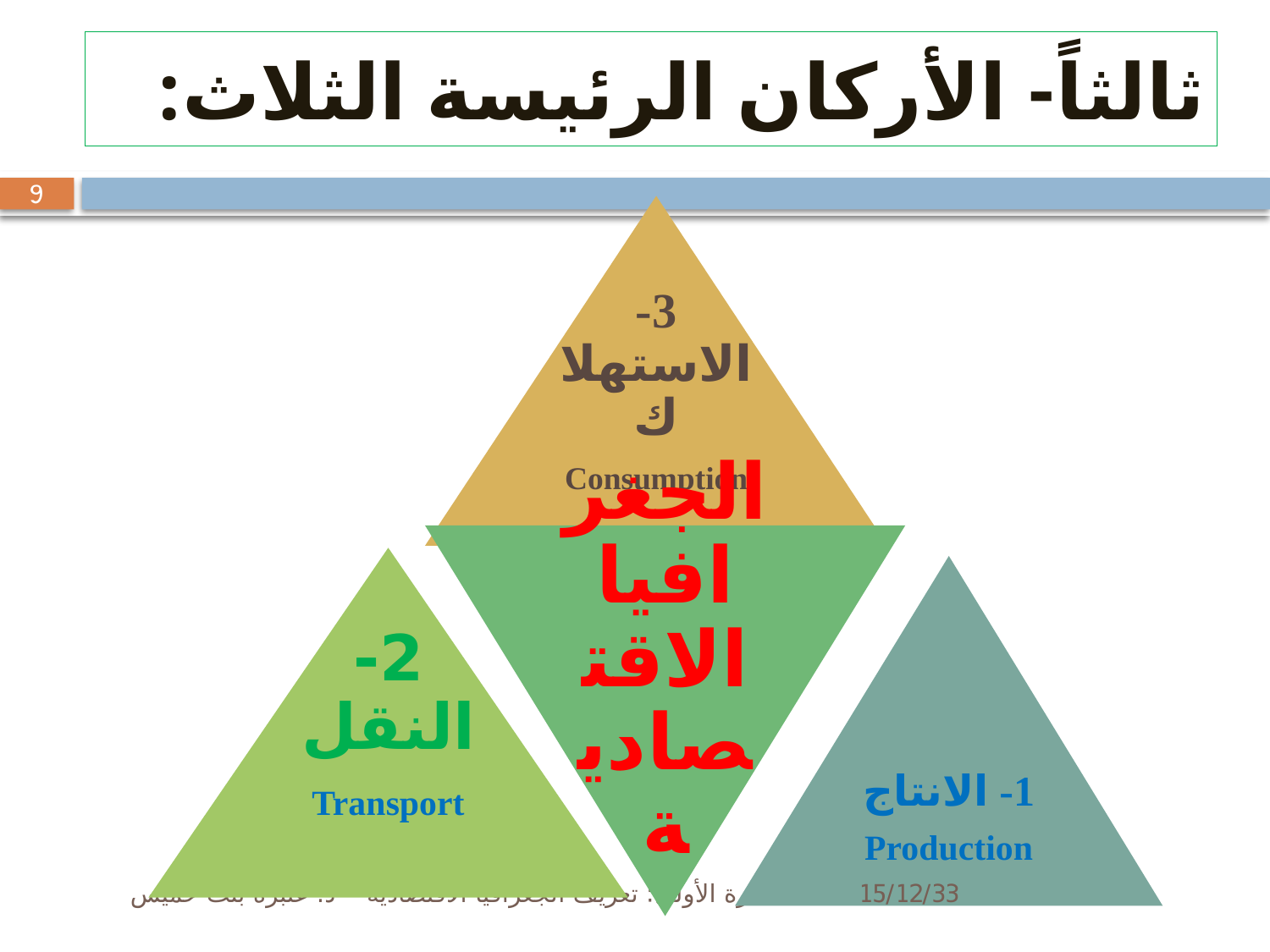

# ثالثاً- الأركان الرئيسة الثلاث:
9
3-الاستهلاك
Consumption

2- النقل
Transport

الجغرافيا الاقتصادية
1- الانتاج
Production
المحاضرة الأولى: تعريف الجغرافيا الاقتصادية    د. عنبره بنت خميس
15/12/33